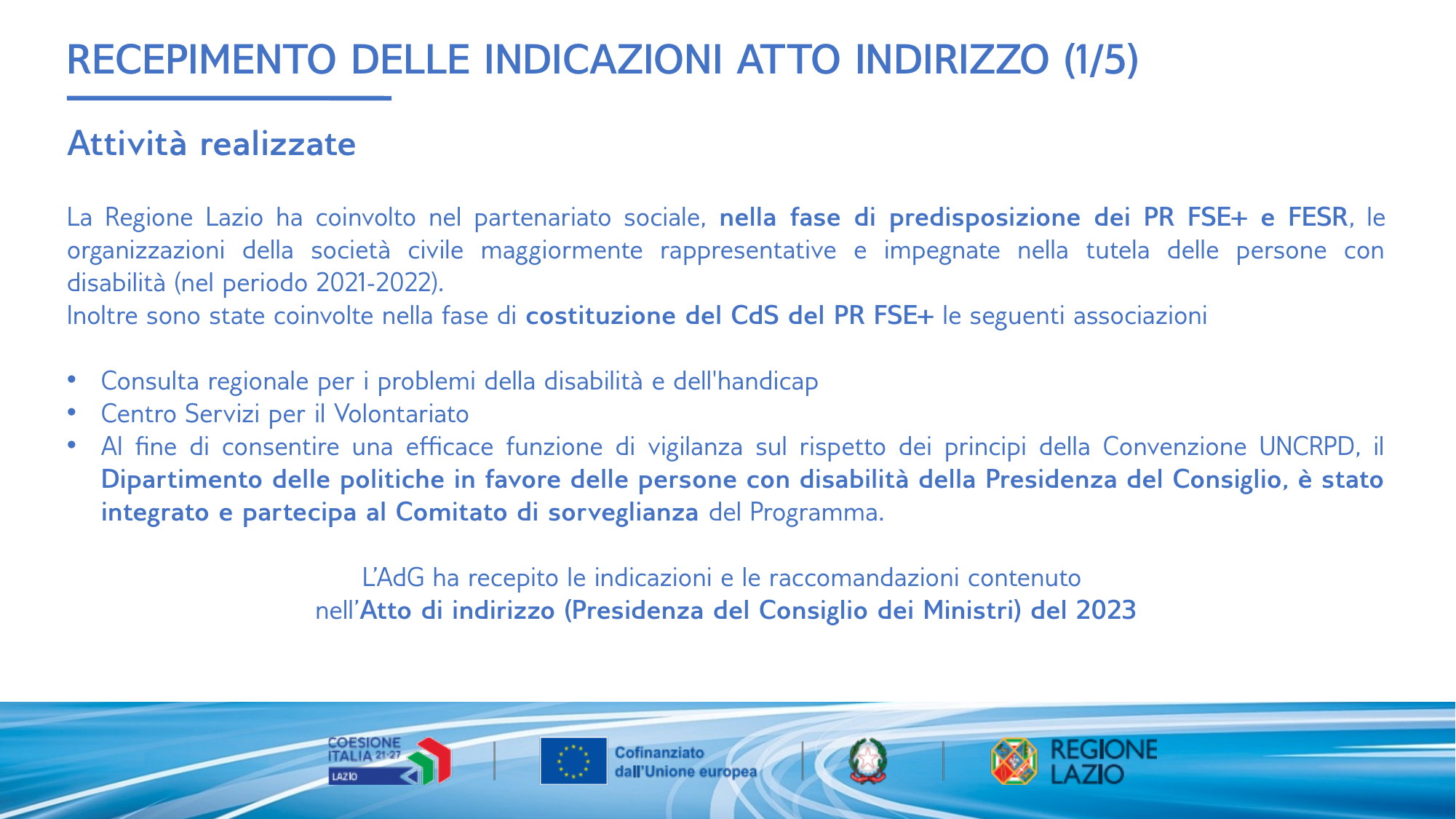

RECEPIMENTO DELLE INDICAZIONI ATTO INDIRIZZO (1/5)
Attività realizzate
La Regione Lazio ha coinvolto nel partenariato sociale, nella fase di predisposizione dei PR FSE+ e FESR, le organizzazioni della società civile maggiormente rappresentative e impegnate nella tutela delle persone con disabilità (nel periodo 2021-2022).
Inoltre sono state coinvolte nella fase di costituzione del CdS del PR FSE+ le seguenti associazioni

Consulta regionale per i problemi della disabilità e dell'handicap
Centro Servizi per il Volontariato
Al fine di consentire una efficace funzione di vigilanza sul rispetto dei principi della Convenzione UNCRPD, il Dipartimento delle politiche in favore delle persone con disabilità della Presidenza del Consiglio, è stato integrato e partecipa al Comitato di sorveglianza del Programma.

L’AdG ha recepito le indicazioni e le raccomandazioni contenuto
nell’Atto di indirizzo (Presidenza del Consiglio dei Ministri) del 2023